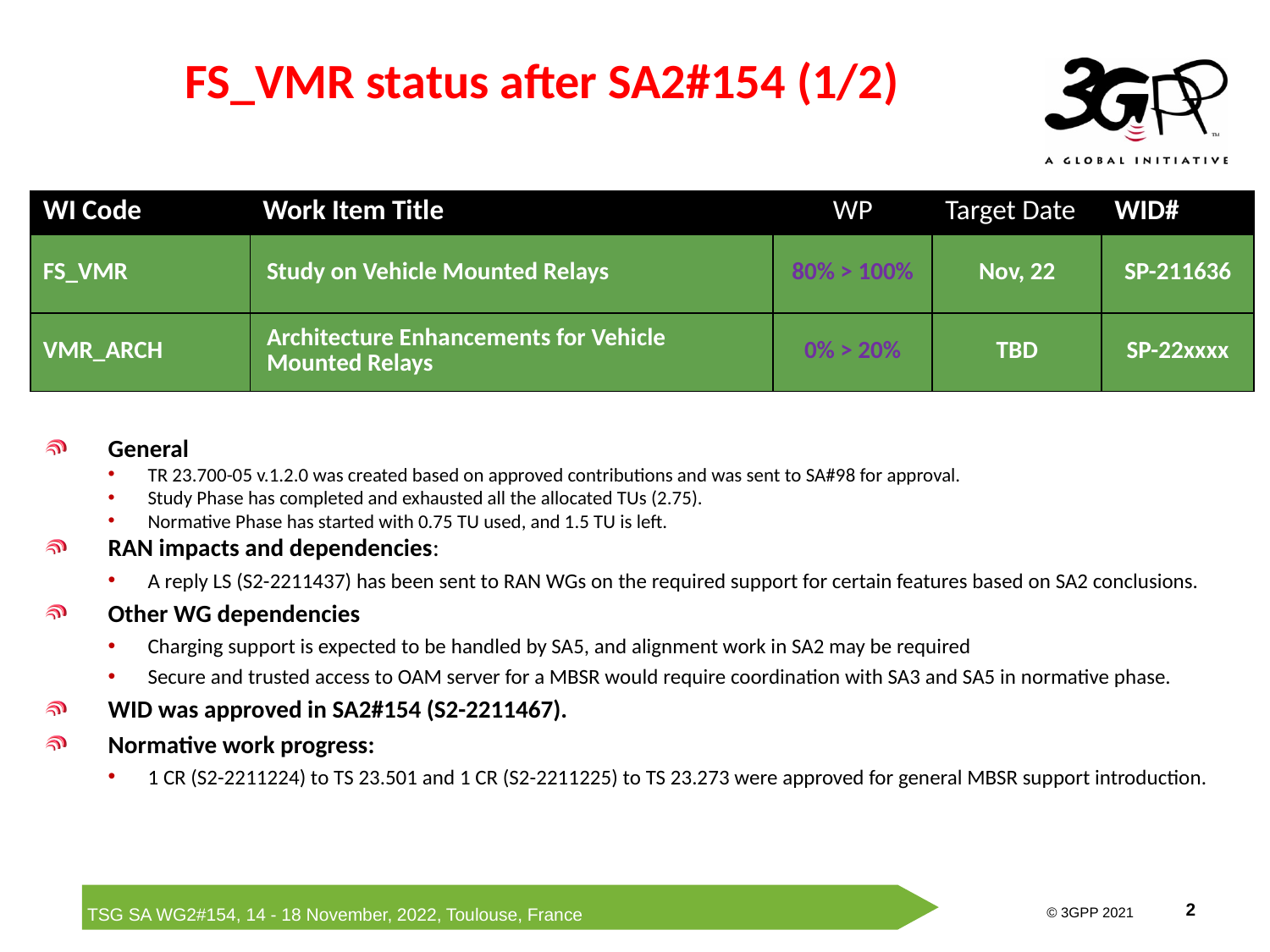

# FS_VMR status after SA2#154 (1/2)
| WI Code | Work Item Title | WP | Target Date | WID# |
| --- | --- | --- | --- | --- |
| FS\_VMR | Study on Vehicle Mounted Relays | 80% > 100% | Nov, 22 | SP-211636 |
| VMR\_ARCH | Architecture Enhancements for Vehicle Mounted Relays | 0% > 20% | TBD | SP-22xxxx |
General
TR 23.700-05 v.1.2.0 was created based on approved contributions and was sent to SA#98 for approval.
Study Phase has completed and exhausted all the allocated TUs (2.75).
Normative Phase has started with 0.75 TU used, and 1.5 TU is left.
RAN impacts and dependencies:
A reply LS (S2-2211437) has been sent to RAN WGs on the required support for certain features based on SA2 conclusions.
Other WG dependencies
Charging support is expected to be handled by SA5, and alignment work in SA2 may be required
Secure and trusted access to OAM server for a MBSR would require coordination with SA3 and SA5 in normative phase.
WID was approved in SA2#154 (S2-2211467).
Normative work progress:
1 CR (S2-2211224) to TS 23.501 and 1 CR (S2-2211225) to TS 23.273 were approved for general MBSR support introduction.